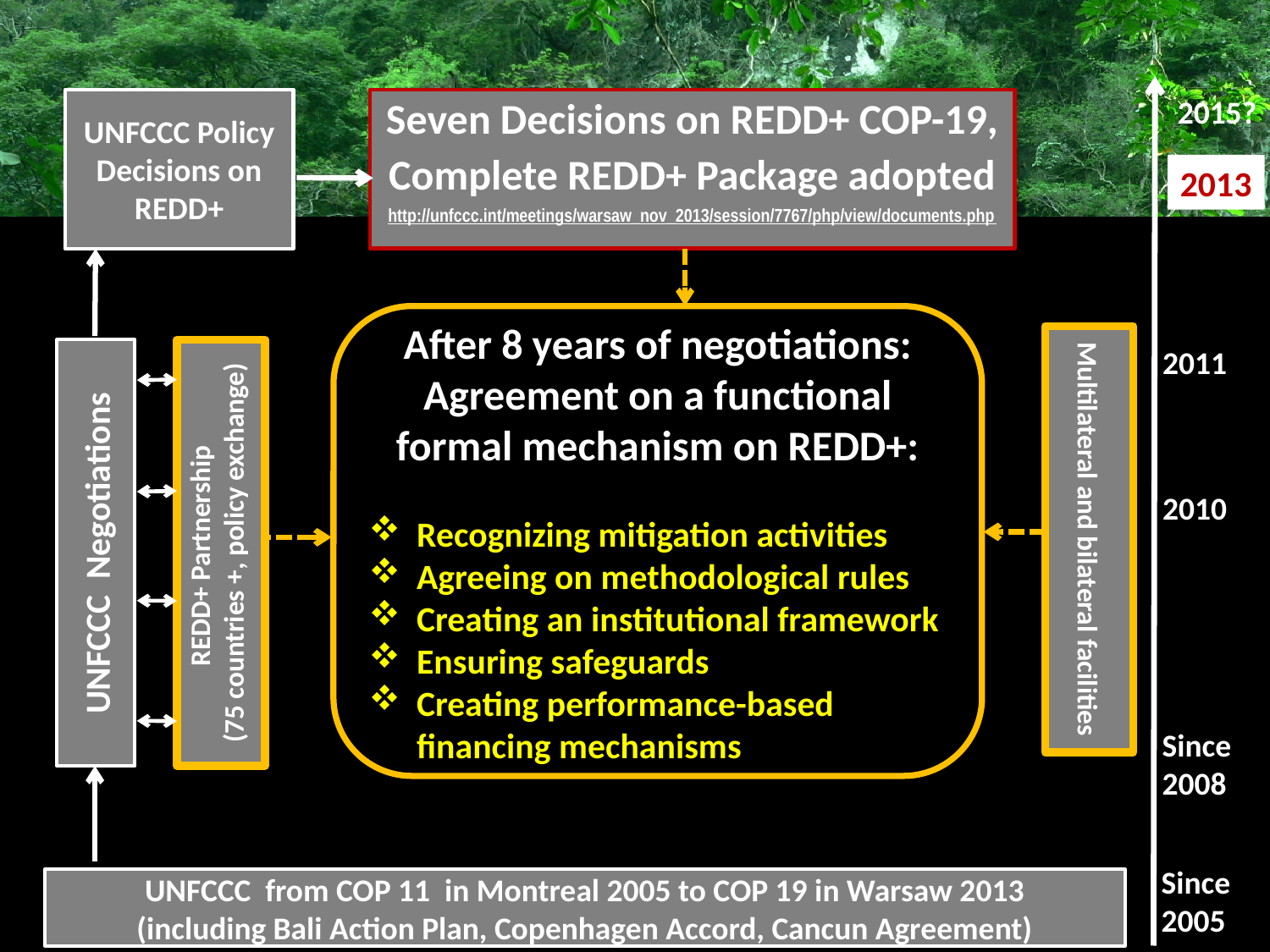

2015?
UNFCCC Policy
Decisions on REDD+

Seven Decisions on REDD+ COP-19,
Complete REDD+ Package adopted
http://unfccc.int/meetings/warsaw_nov_2013/session/7767/php/view/documents.php

2013
After 8 years of negotiations: Agreement on a functional formal mechanism on REDD+:

Recognizing mitigation activities
Agreeing on methodological rules
Creating an institutional framework
Ensuring safeguards
Creating performance-based financing mechanisms
Multilateral and bilateral facilities
2011
UNFCCC  Negotiations
REDD+ Partnership
(75 countries +, policy exchange)

2010
Since
2008
Since
2005
UNFCCC  from COP 11  in Montreal 2005 to COP 19 in Warsaw 2013
(including Bali Action Plan, Copenhagen Accord, Cancun Agreement)